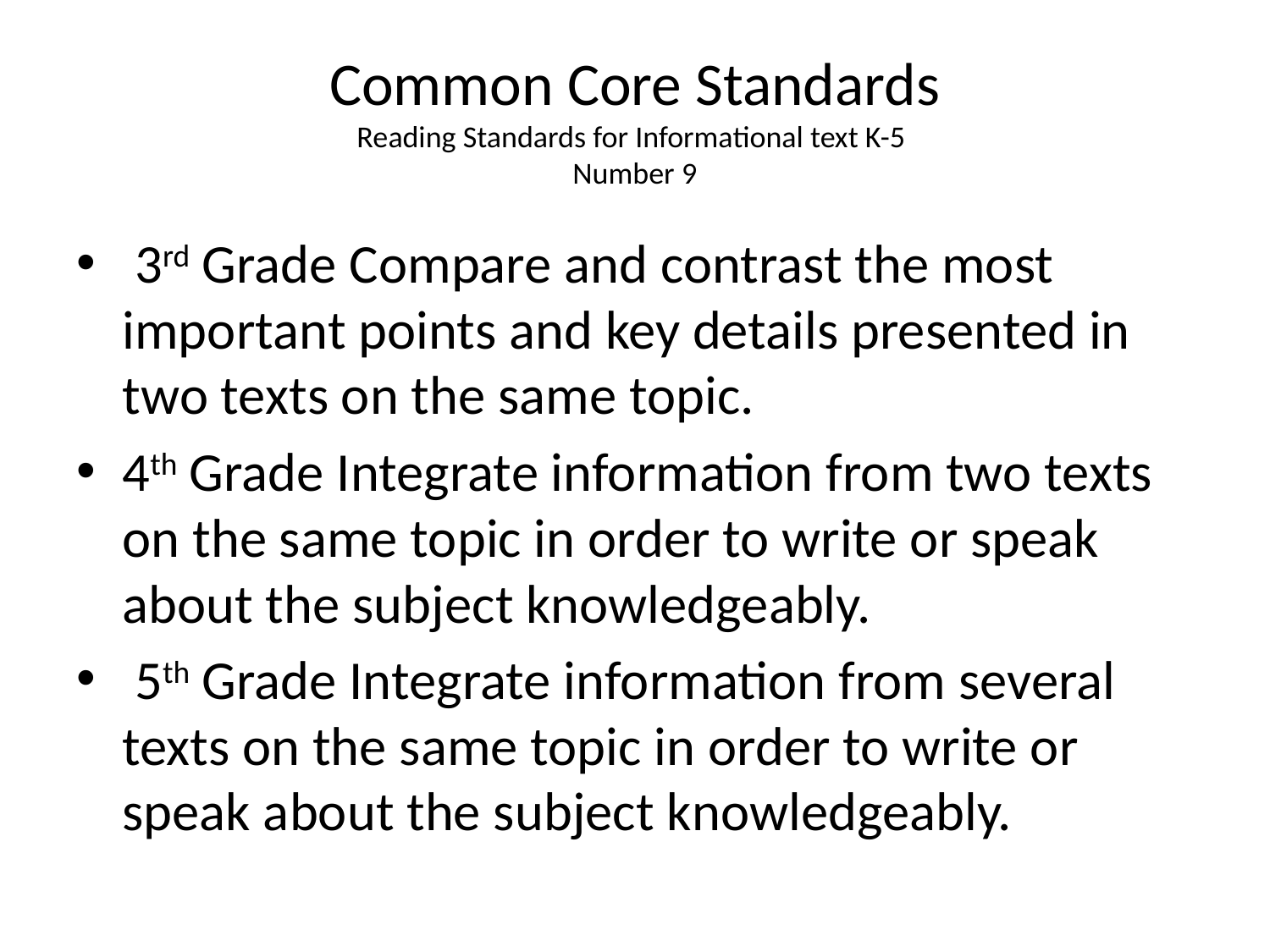

# Common Core Standards Reading Standards for Informational text K-5 Number 9
 3rd Grade Compare and contrast the most important points and key details presented in two texts on the same topic.
4th Grade Integrate information from two texts on the same topic in order to write or speak about the subject knowledgeably.
 5th Grade Integrate information from several texts on the same topic in order to write or speak about the subject knowledgeably.